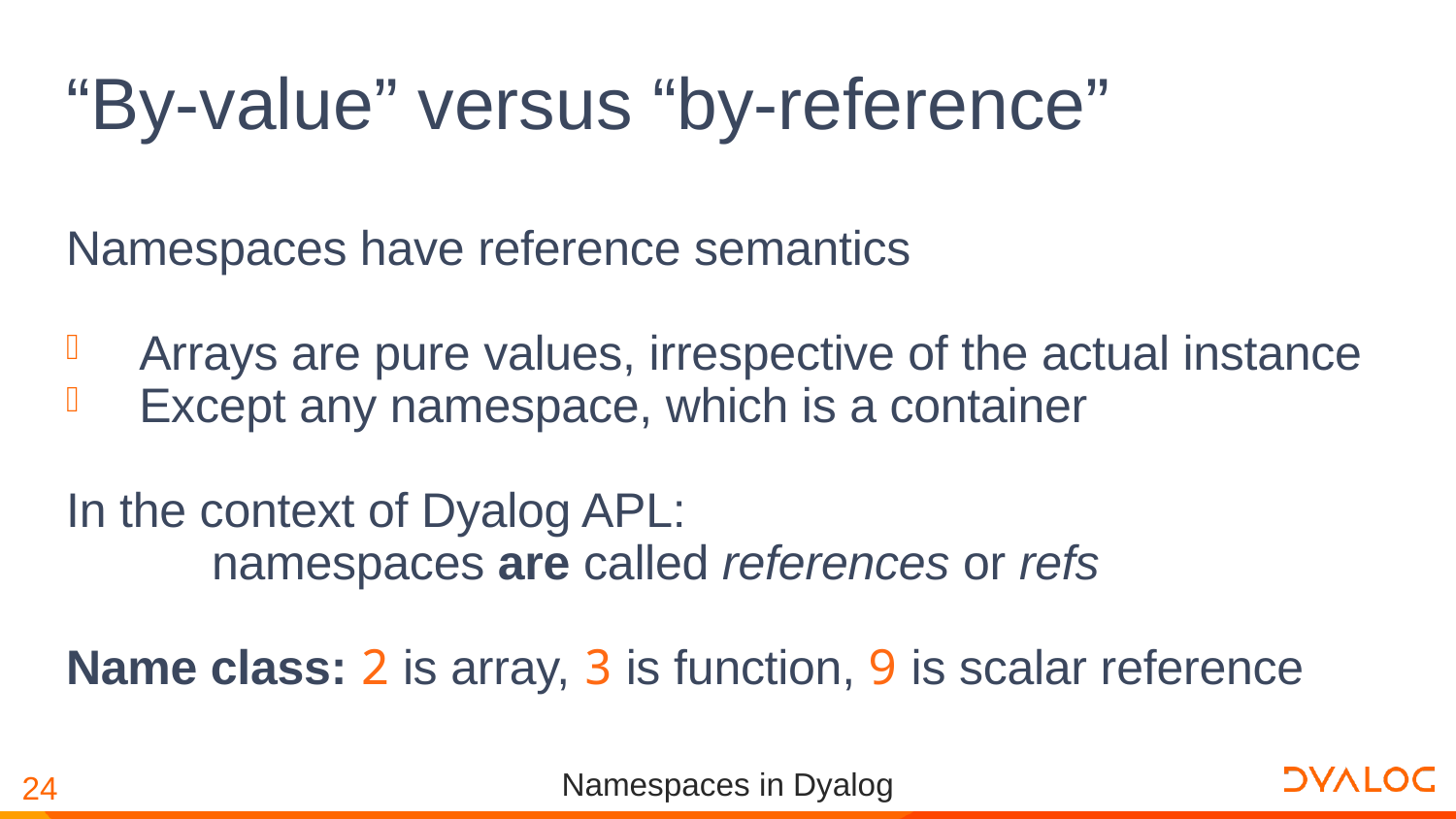

# “By-value” versus “by-reference”
Namespaces have reference semantics

Arrays are pure values, irrespective of the actual instance
Except any namespace, which is a container

In the context of Dyalog APL:
	namespaces are called references or refs

Name class: 2 is array, 3 is function, 9 is scalar reference